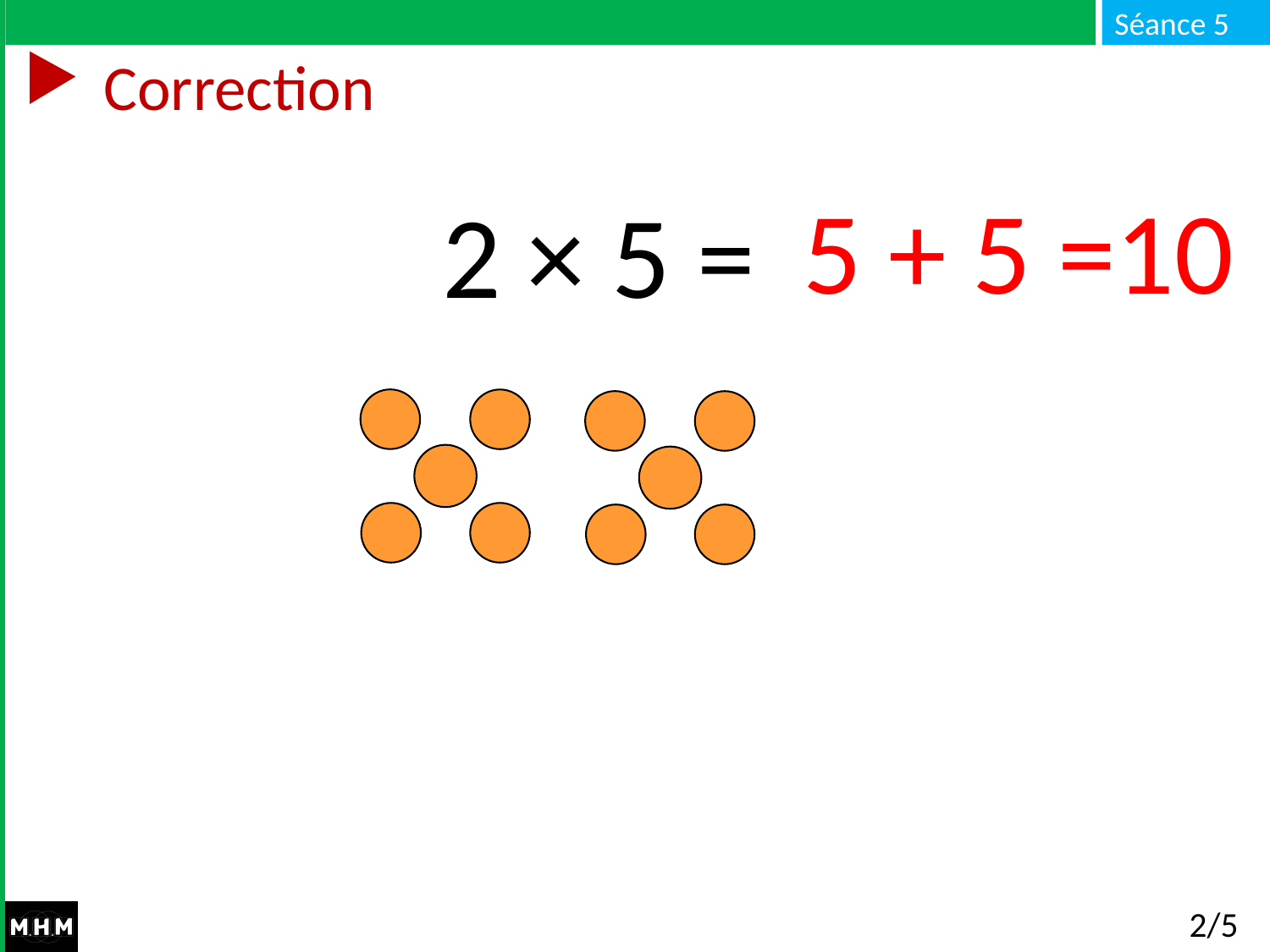

# Correction
2 × 5 = …
5 + 5 =10

2/5